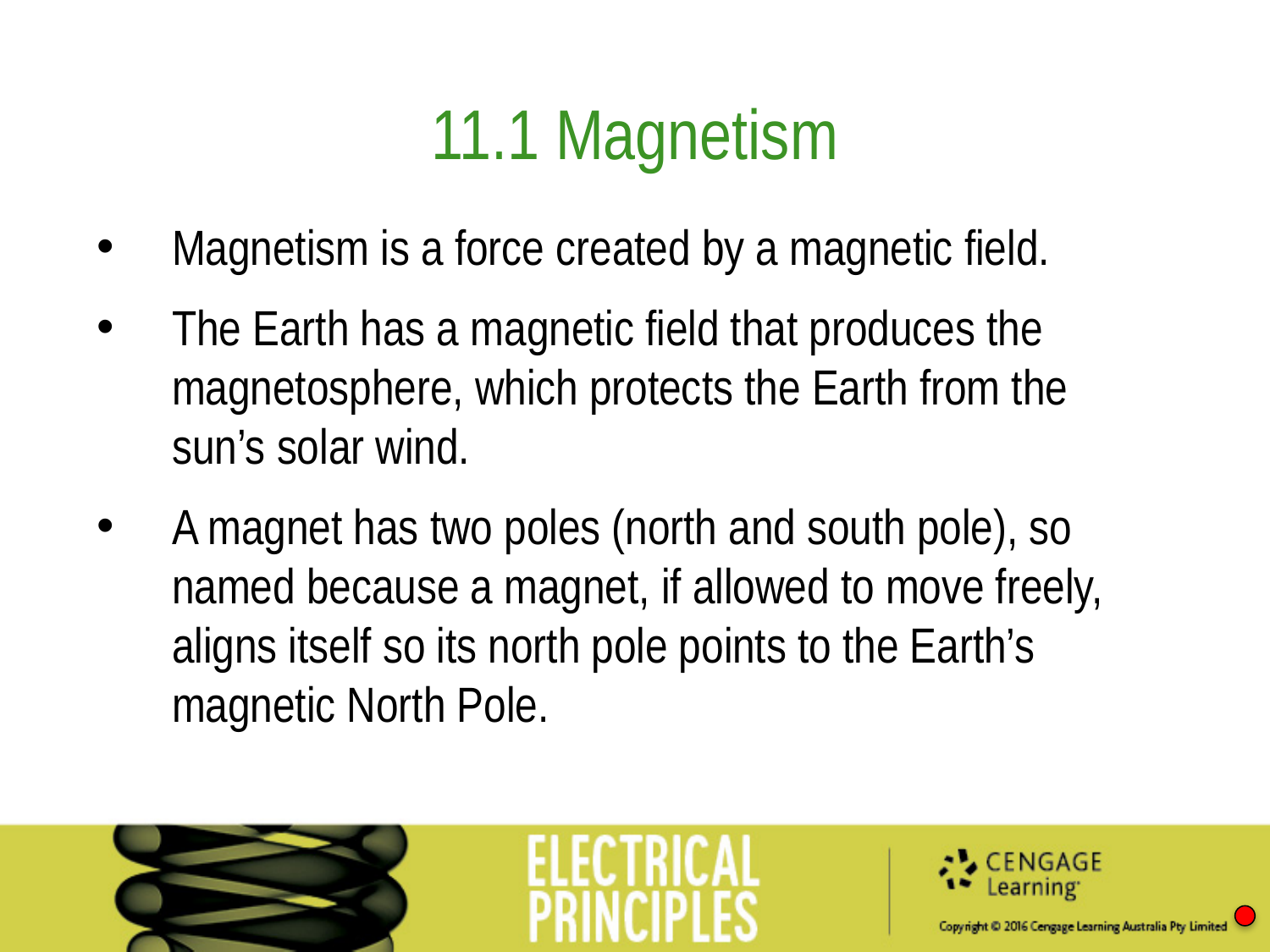

11.1 Magnetism
Magnetism is a force created by a magnetic field.
The Earth has a magnetic field that produces the magnetosphere, which protects the Earth from the sun’s solar wind.
A magnet has two poles (north and south pole), so named because a magnet, if allowed to move freely, aligns itself so its north pole points to the Earth’s magnetic North Pole.